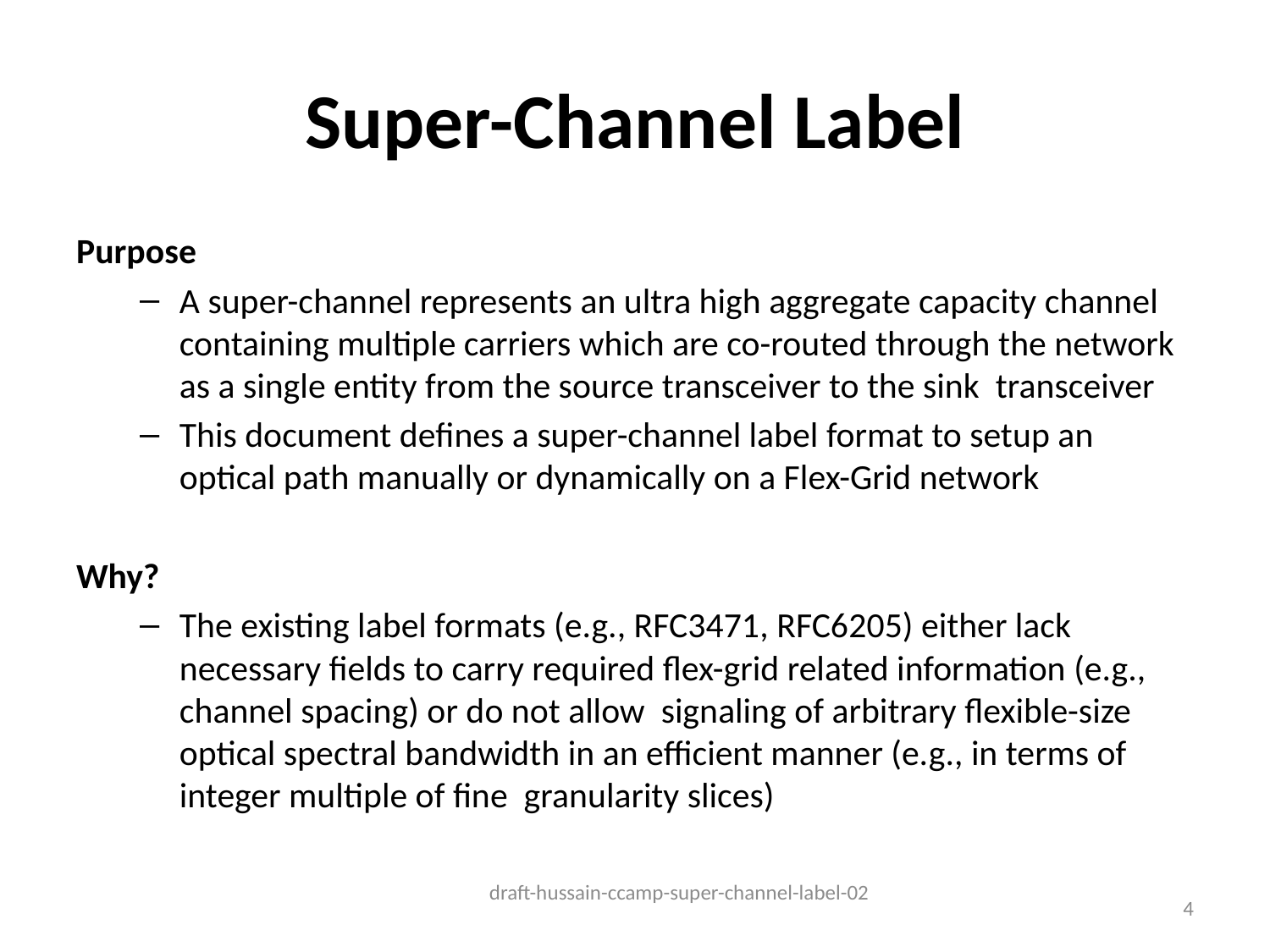

# Super-Channel Label
Purpose
A super-channel represents an ultra high aggregate capacity channel containing multiple carriers which are co-routed through the network as a single entity from the source transceiver to the sink  transceiver
This document defines a super-channel label format to setup an optical path manually or dynamically on a Flex-Grid network

Why?
The existing label formats (e.g., RFC3471, RFC6205) either lack necessary fields to carry required flex-grid related information (e.g., channel spacing) or do not allow  signaling of arbitrary flexible-size optical spectral bandwidth in an efficient manner (e.g., in terms of integer multiple of fine  granularity slices)
4
draft-hussain-ccamp-super-channel-label-02